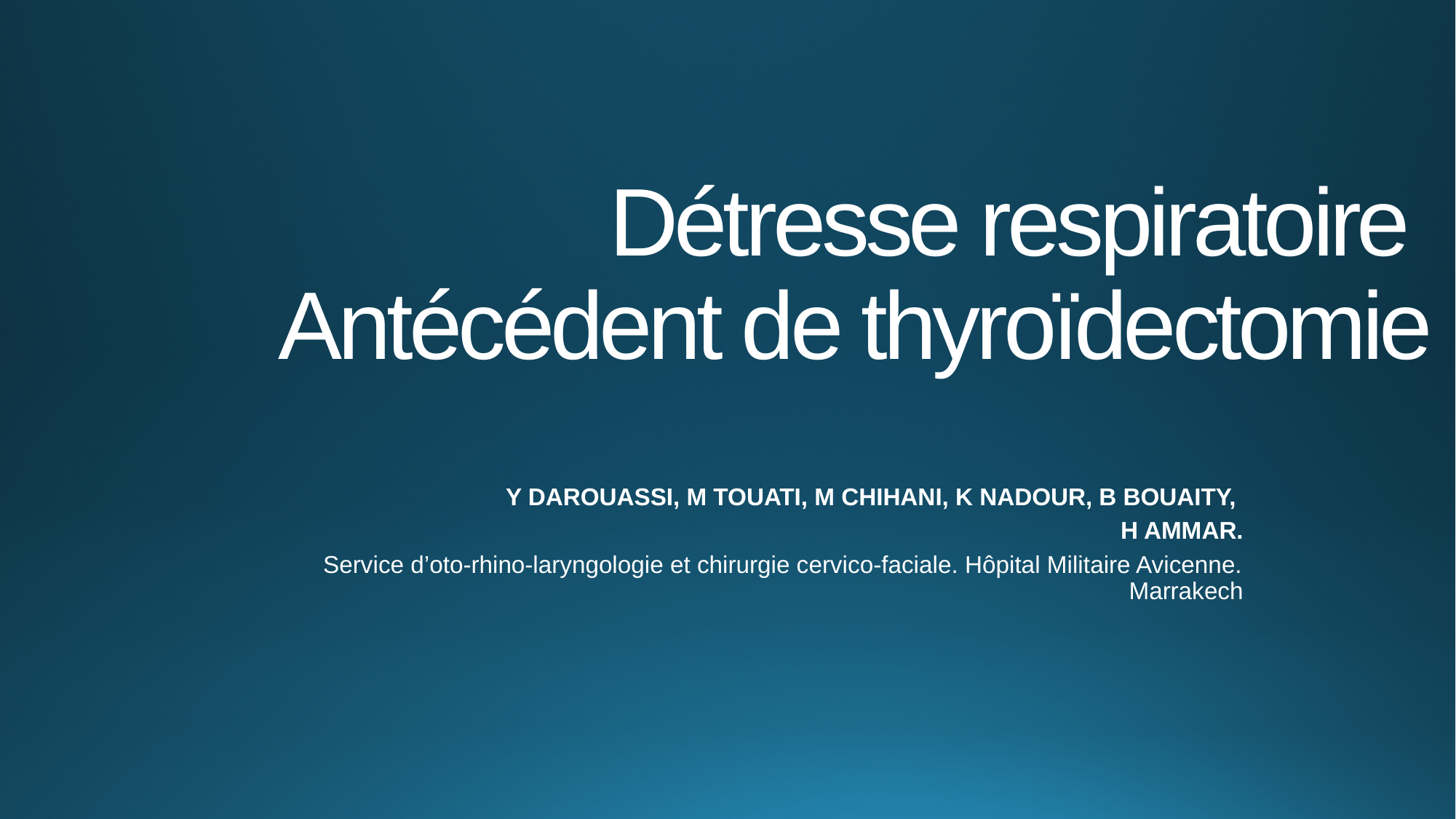

# Détresse respiratoire Antécédent de thyroïdectomie
Y DAROUASSI, M TOUATI, M CHIHANI, K NADOUR, B BOUAITY,
H AMMAR.
Service d’oto-rhino-laryngologie et chirurgie cervico-faciale. Hôpital Militaire Avicenne. Marrakech